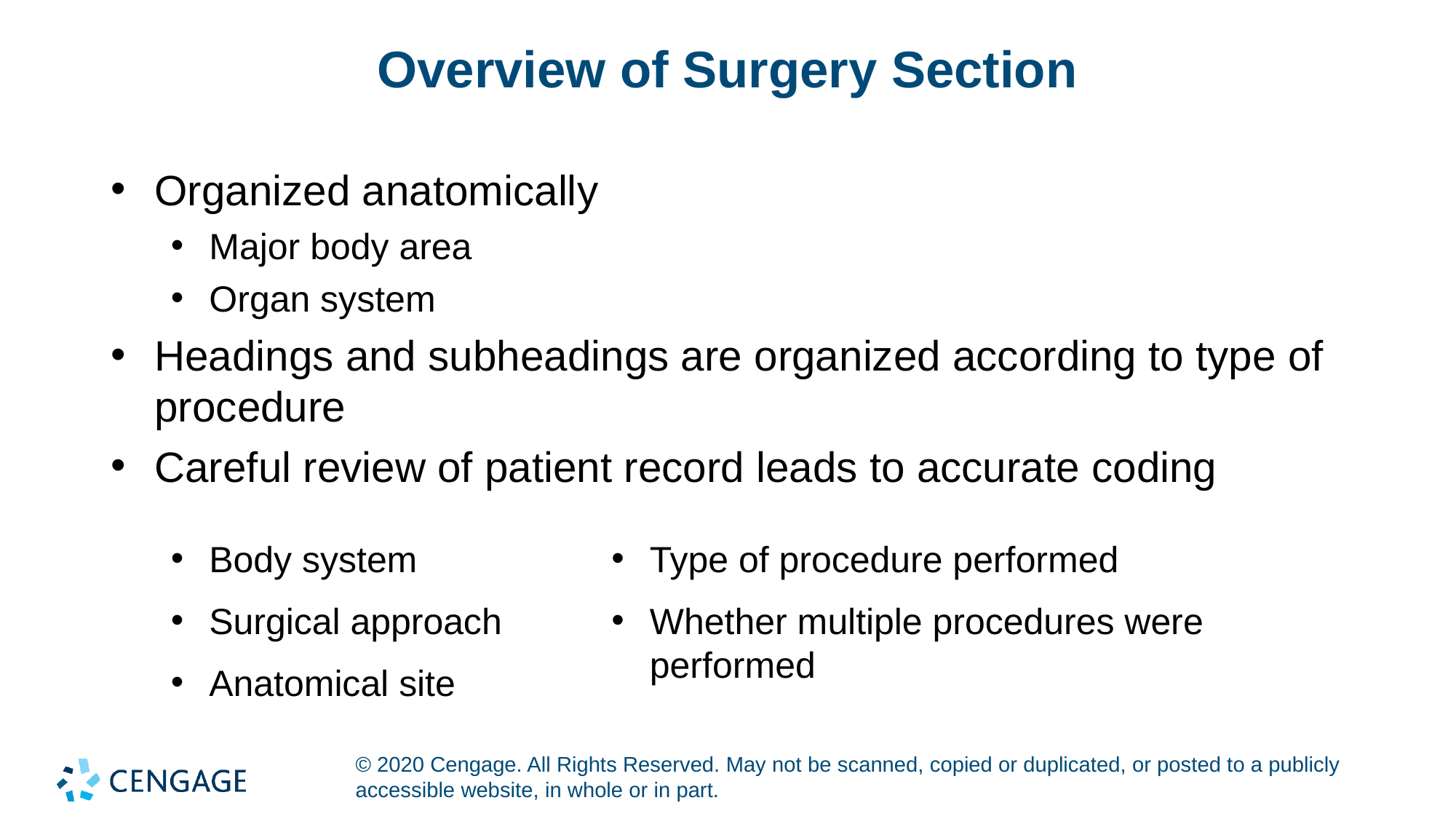

# Overview of Surgery Section
Organized anatomically
Major body area
Organ system
Headings and subheadings are organized according to type of procedure
Careful review of patient record leads to accurate coding
Type of procedure performed
Whether multiple procedures were
performed
Body system
Surgical approach
Anatomical site